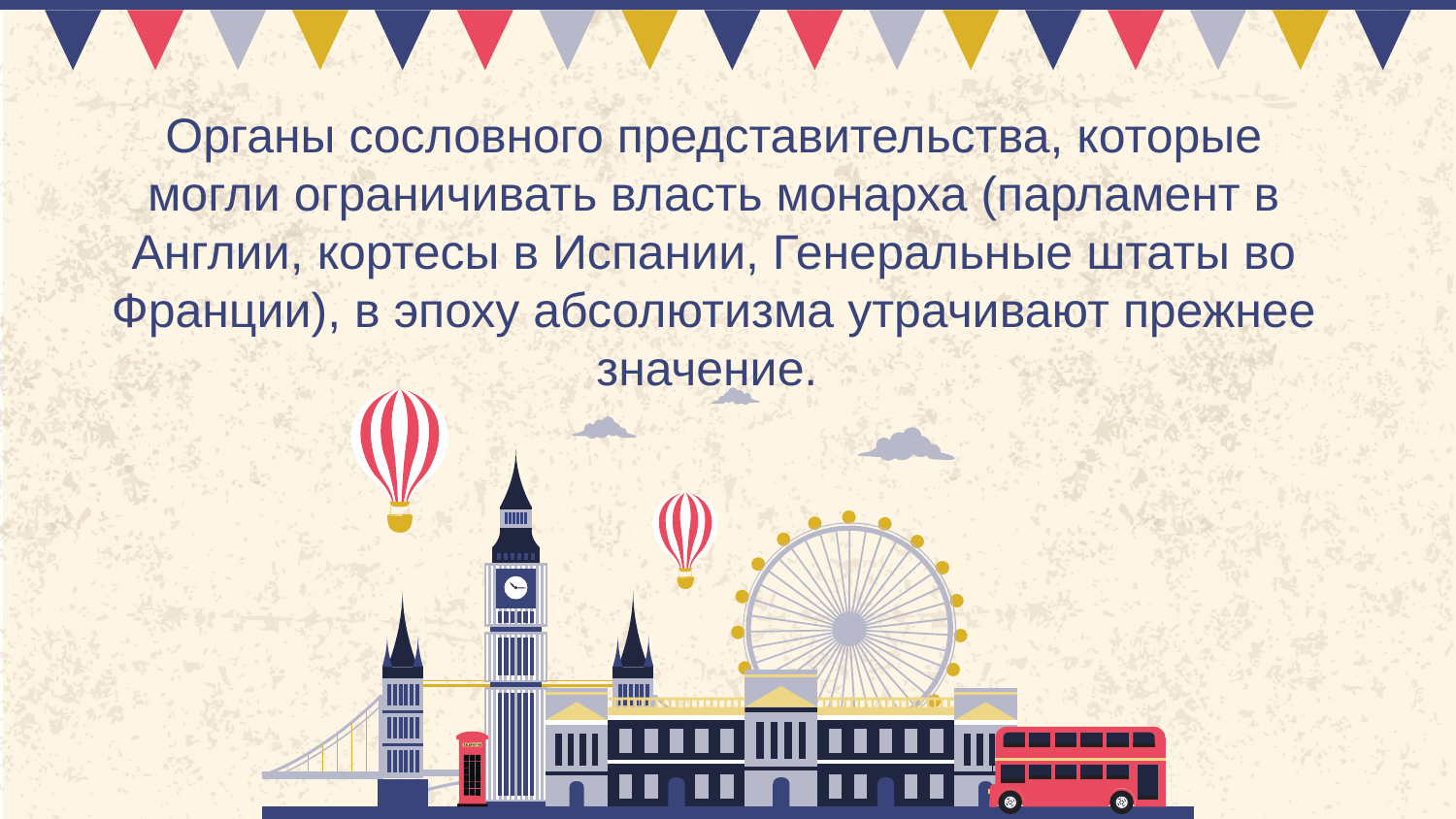

# Орга­ны сословного представительства, которые могли ограничивать власть монарха (парламент в Англии, кортесы в Испании, Гене­ральные штаты во Франции), в эпоху абсолютизма утрачивают прежнее значение.